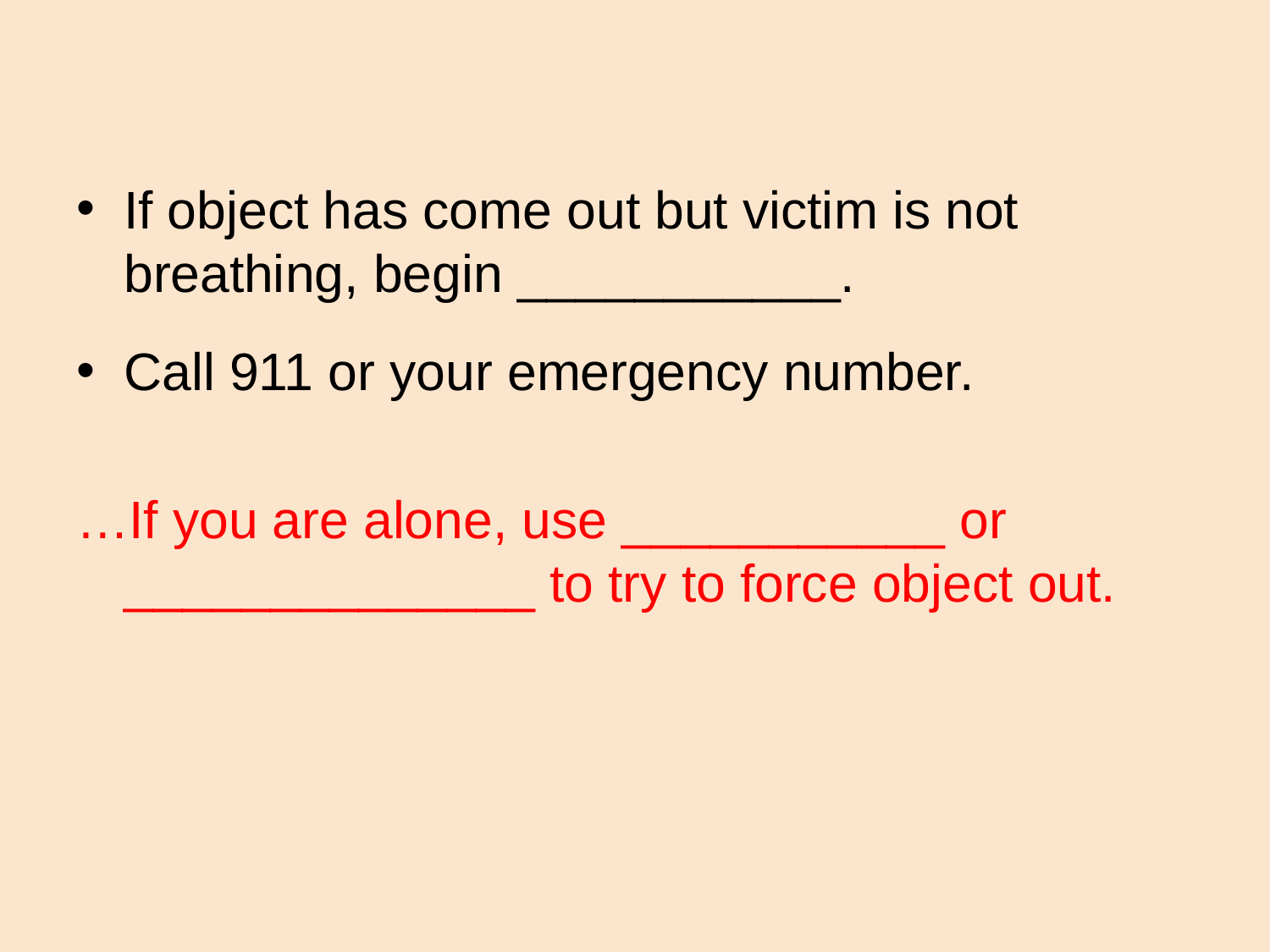

If object has come out but victim is not breathing, begin ___________.

Call 911 or your emergency number.

…If you are alone, use ___________ or ______________ to try to force object out.